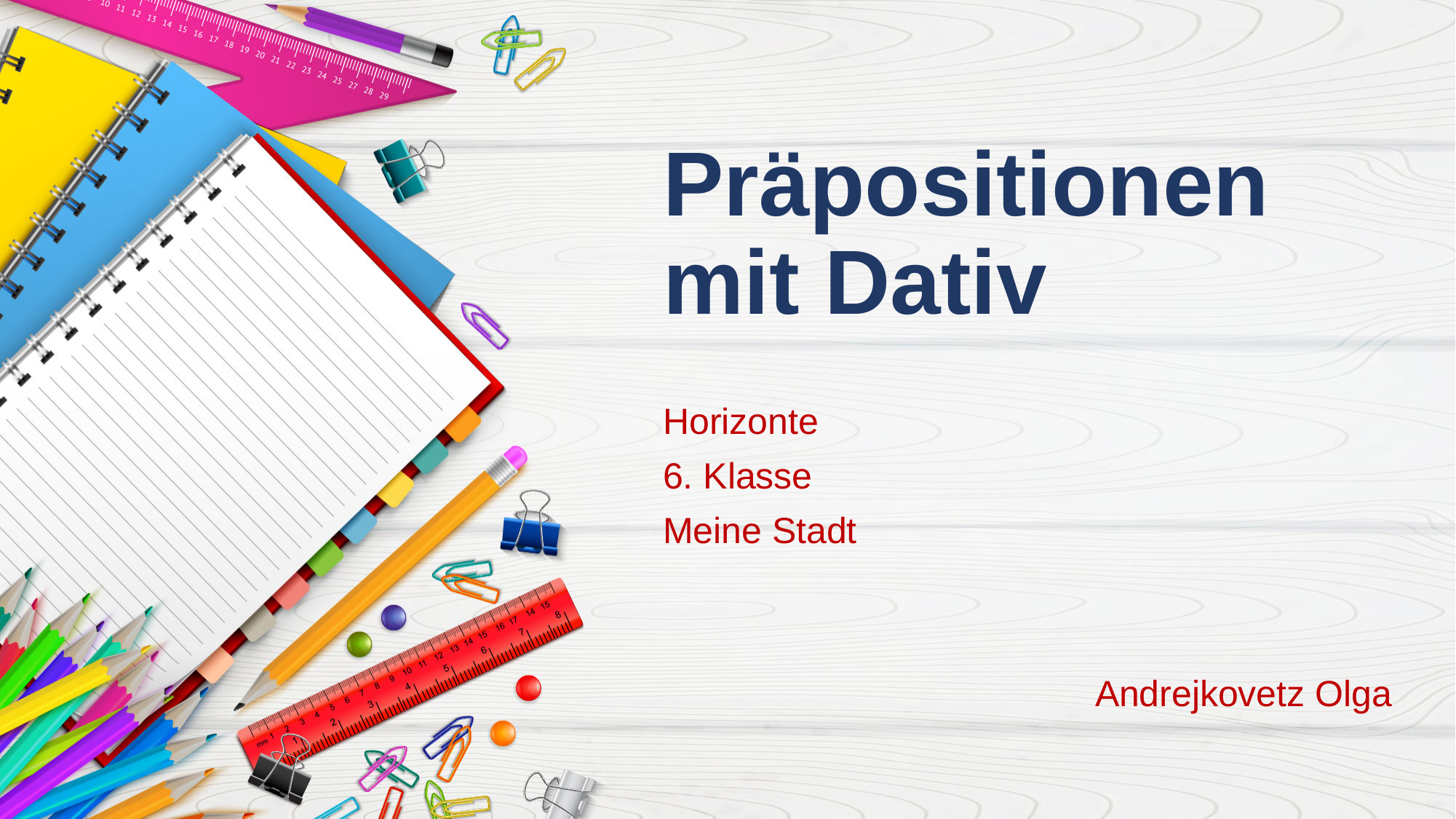

# Präpositionen mit Dativ
Horizonte
6. Klasse
Meine Stadt

 Andrejkovetz Olga